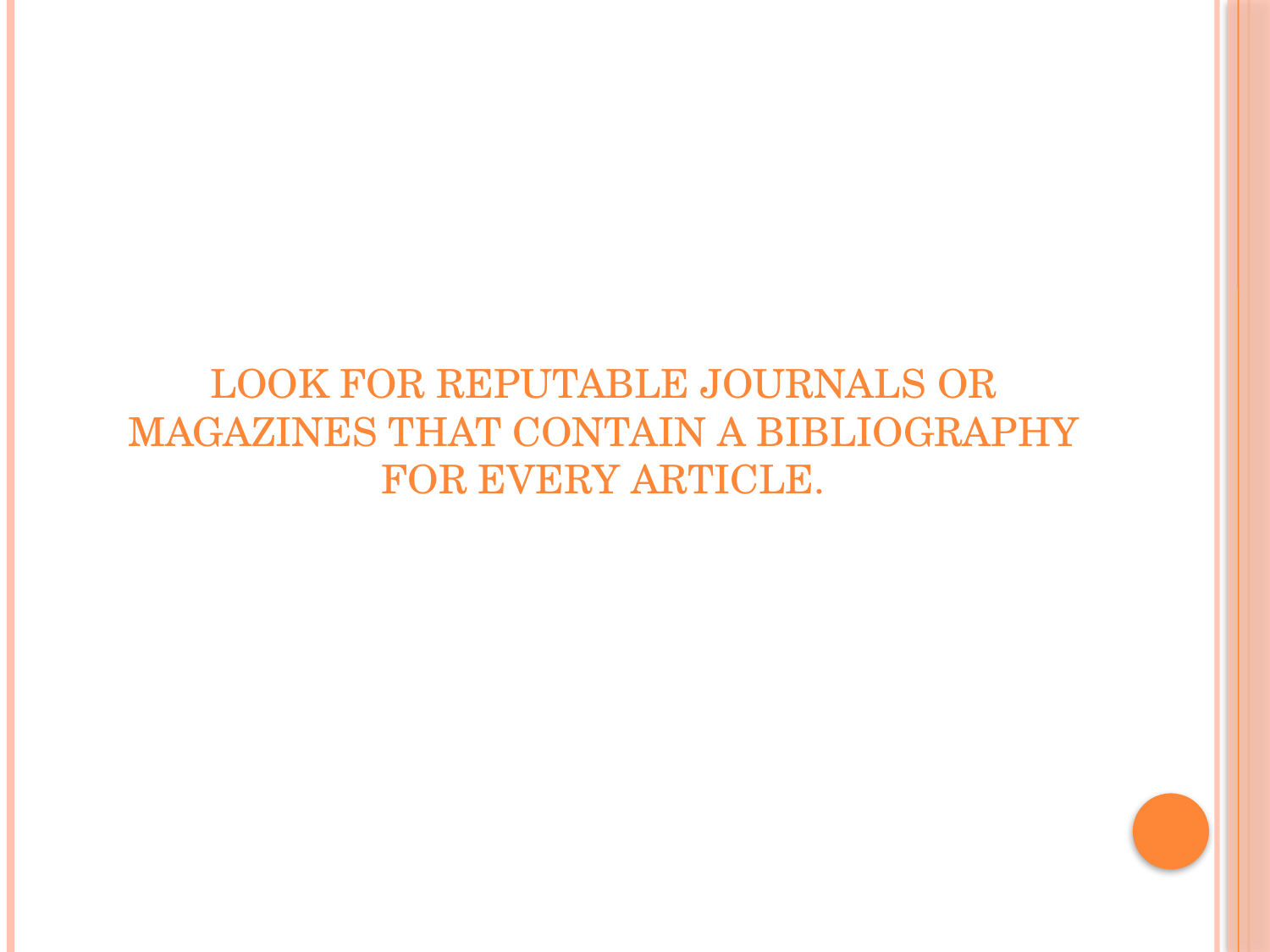

# Look for reputable journals or magazines that contain a bibliography for every article.